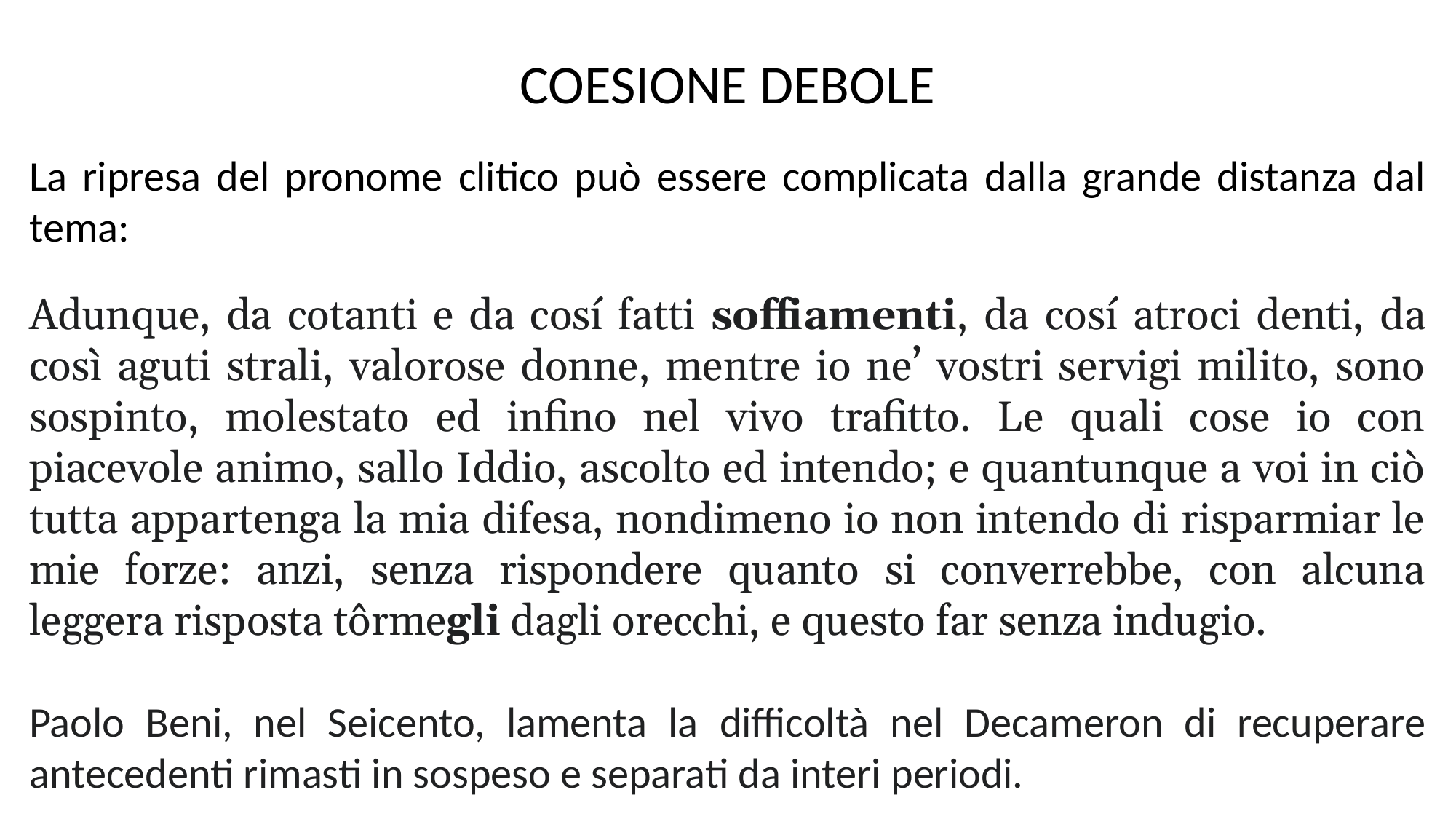

COESIONE DEBOLE
La ripresa del pronome clitico può essere complicata dalla grande distanza dal tema:

Adunque, da cotanti e da cosí fatti soffiamenti, da cosí atroci denti, da così aguti strali, valorose donne, mentre io ne’ vostri servigi milito, sono sospinto, molestato ed infino nel vivo trafitto. Le quali cose io con piacevole animo, sallo Iddio, ascolto ed intendo; e quantunque a voi in ciò tutta appartenga la mia difesa, nondimeno io non intendo di risparmiar le mie forze: anzi, senza rispondere quanto si converrebbe, con alcuna leggera risposta tôrmegli dagli orecchi, e questo far senza indugio.

Paolo Beni, nel Seicento, lamenta la difficoltà nel Decameron di recuperare antecedenti rimasti in sospeso e separati da interi periodi.